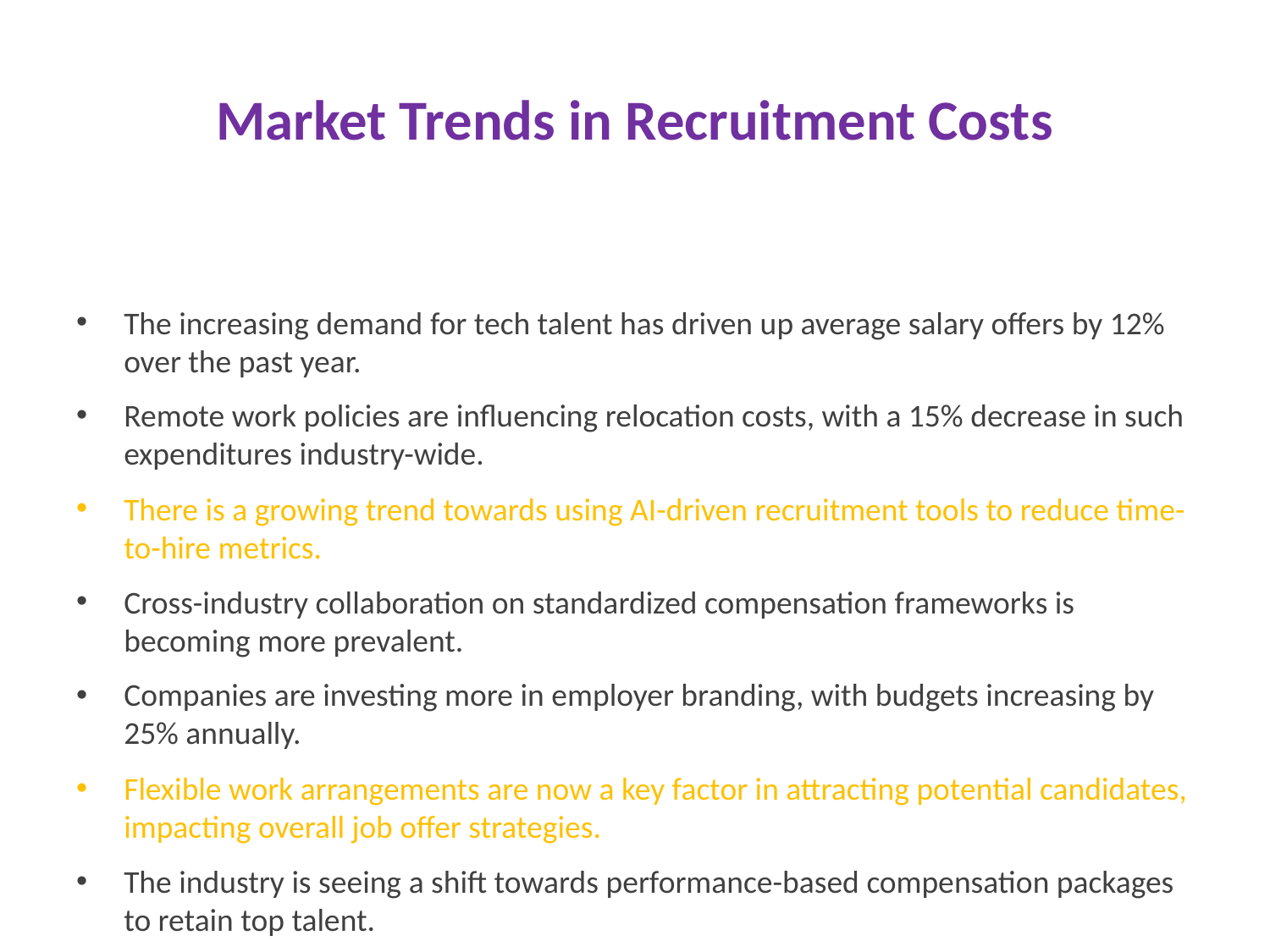

# Market Trends in Recruitment Costs

The increasing demand for tech talent has driven up average salary offers by 12% over the past year.
Remote work policies are influencing relocation costs, with a 15% decrease in such expenditures industry-wide.
There is a growing trend towards using AI-driven recruitment tools to reduce time-to-hire metrics.
Cross-industry collaboration on standardized compensation frameworks is becoming more prevalent.
Companies are investing more in employer branding, with budgets increasing by 25% annually.
Flexible work arrangements are now a key factor in attracting potential candidates, impacting overall job offer strategies.
The industry is seeing a shift towards performance-based compensation packages to retain top talent.